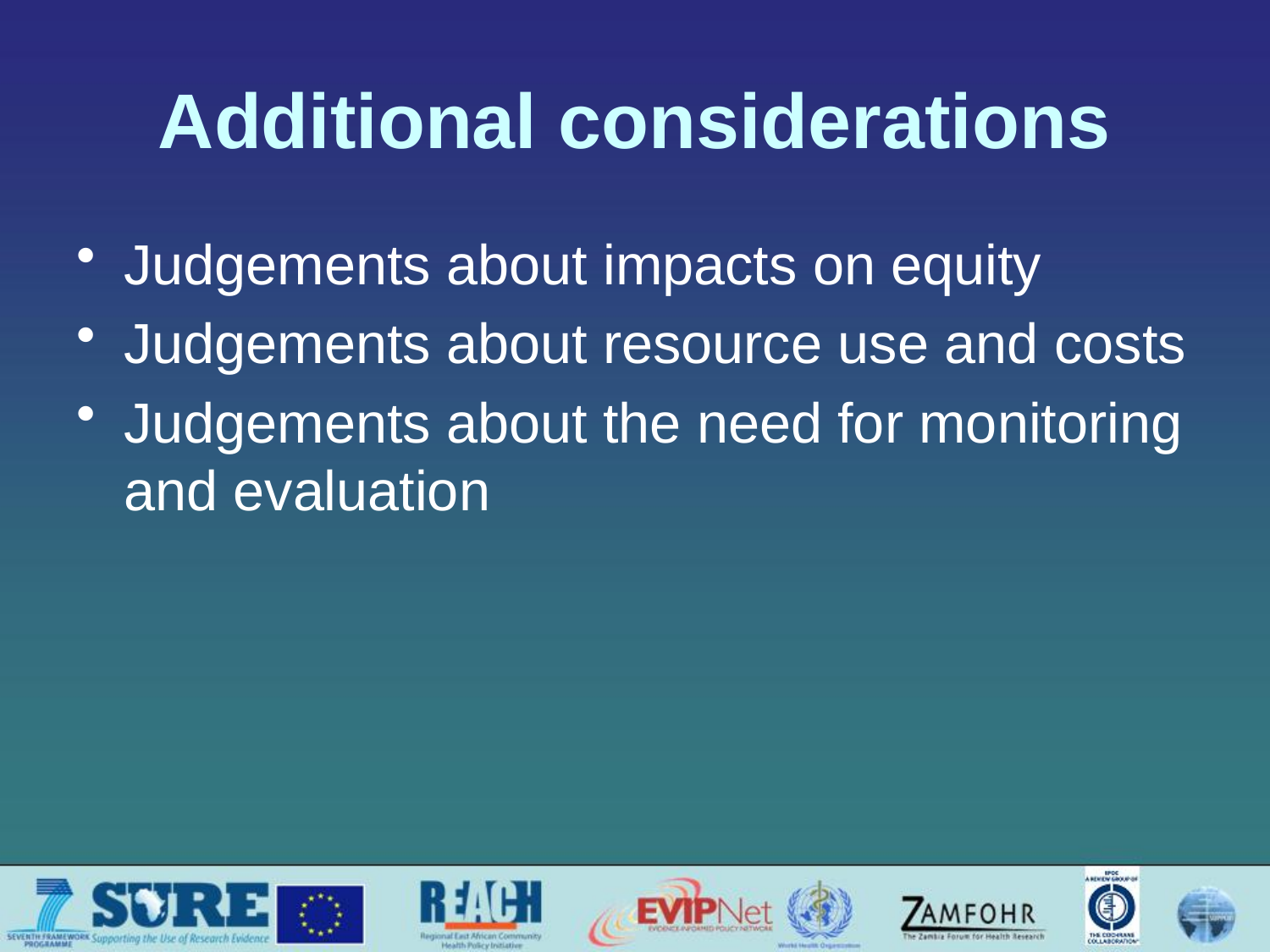

# Additional considerations
Judgements about impacts on equity
Judgements about resource use and costs
Judgements about the need for monitoring and evaluation